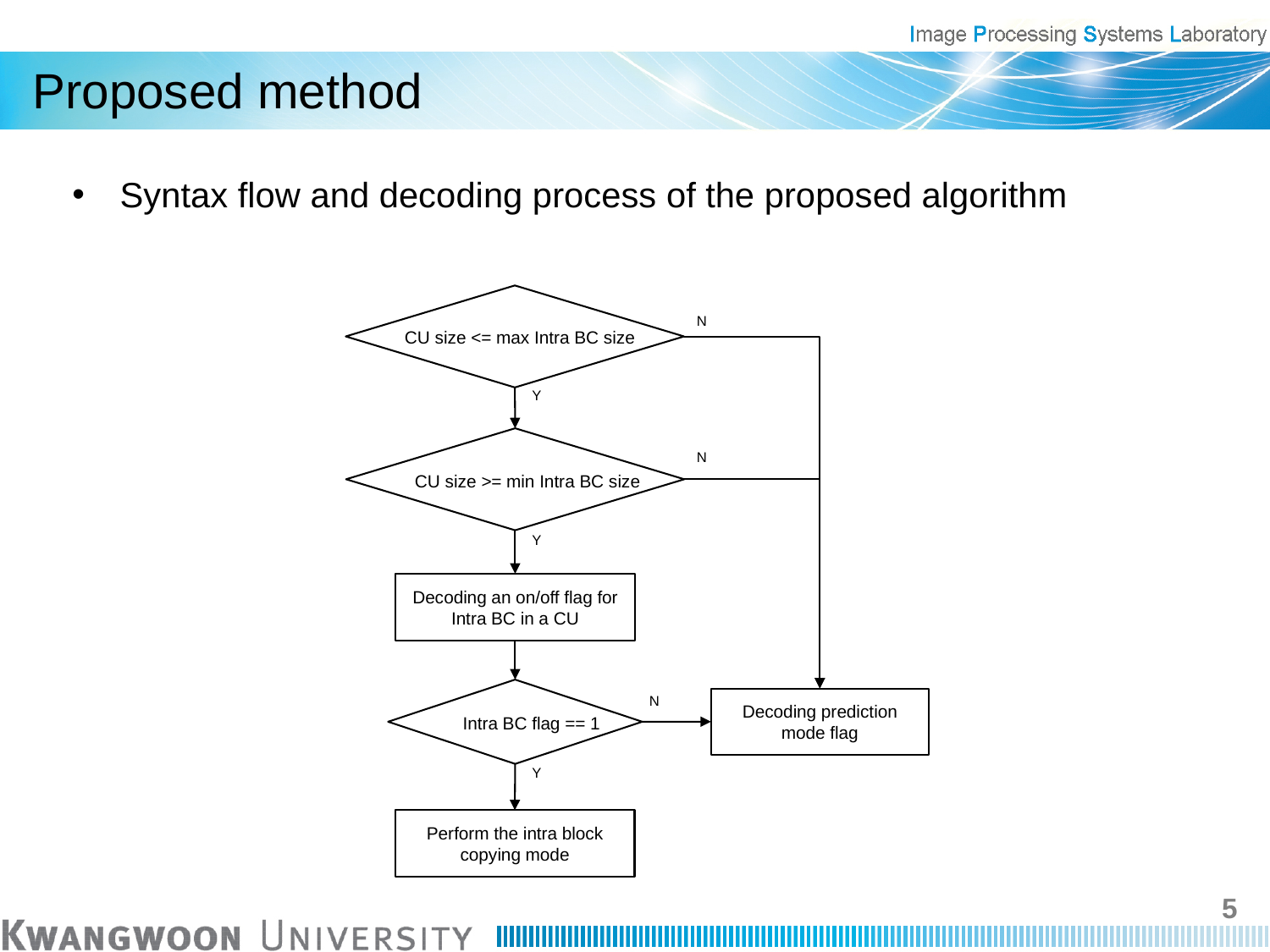

# Proposed method
Syntax flow and decoding process of the proposed algorithm

N
CU size <= max Intra BC size
Y

N
CU size >= min Intra BC size
Y
Decoding an on/off flag for Intra BC in a CU

N
Decoding prediction mode flag
Intra BC flag == 1
Y
Perform the intra block copying mode
5